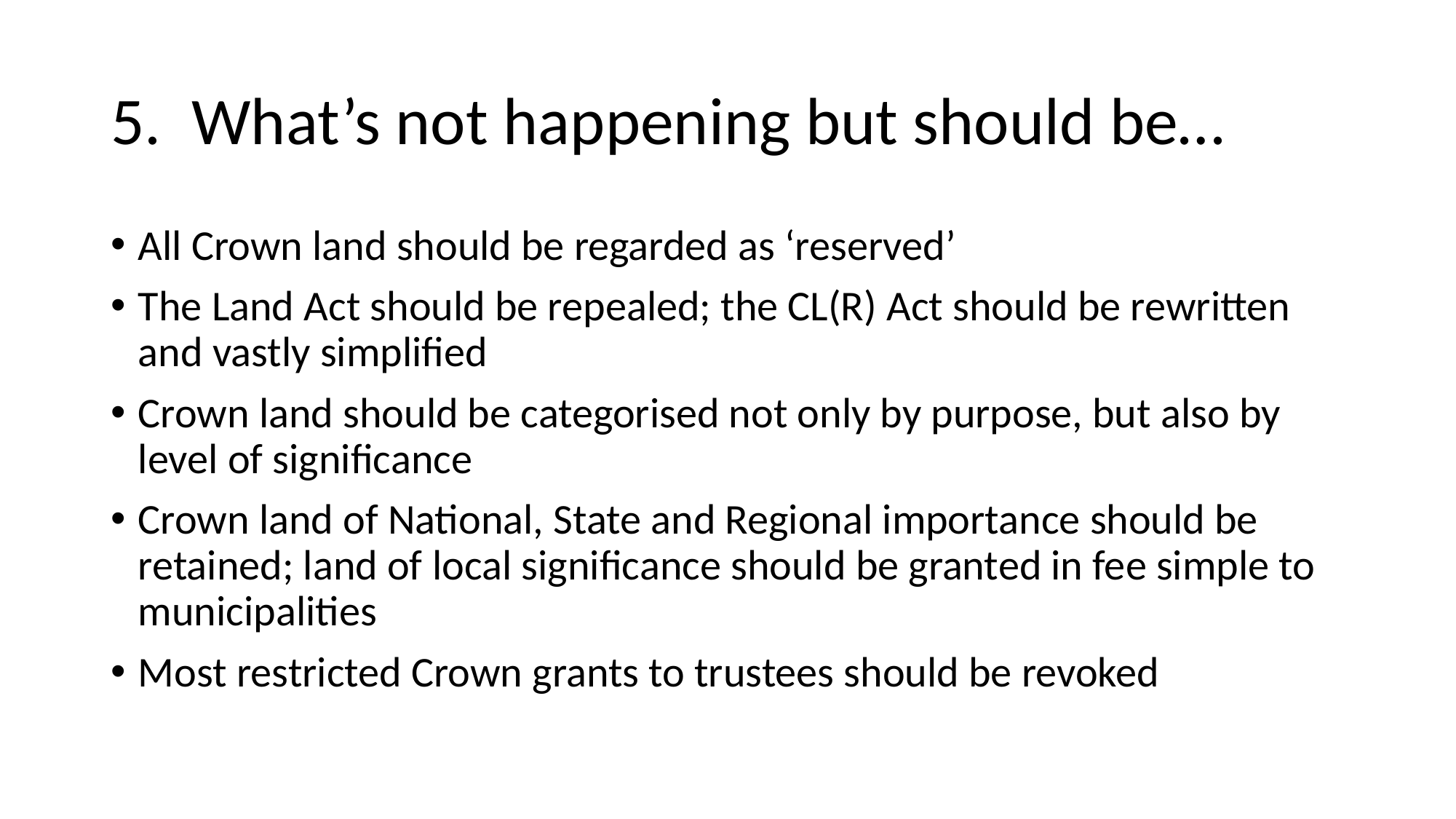

# 5.  What’s not happening but should be…
All Crown land should be regarded as ‘reserved’
The Land Act should be repealed; the CL(R) Act should be rewritten and vastly simplified
Crown land should be categorised not only by purpose, but also by level of significance
Crown land of National, State and Regional importance should be retained; land of local significance should be granted in fee simple to municipalities
Most restricted Crown grants to trustees should be revoked